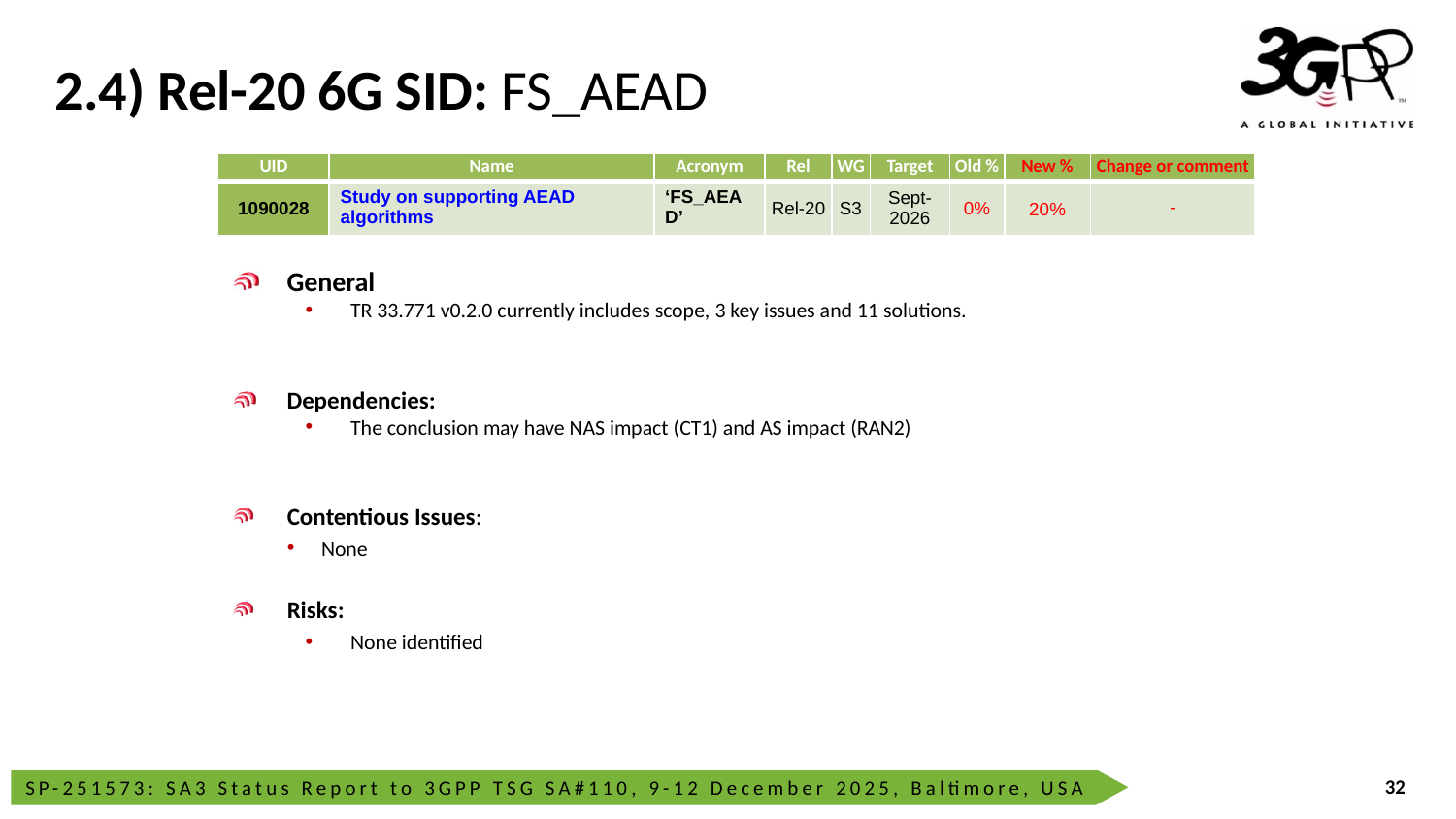

2.4) Rel-20 6G SID: FS_AEAD
| UID | Name | Acronym | Rel | WG | Target | Old % | New % | Change or comment |
| --- | --- | --- | --- | --- | --- | --- | --- | --- |
| 1090028 | Study on supporting AEAD algorithms | ‘FS\_AEAD’ | Rel-20 | S3 | Sept-2026 | 0% | 20% | - |
General
TR 33.771 v0.2.0 currently includes scope, 3 key issues and 11 solutions.

Dependencies:
The conclusion may have NAS impact (CT1) and AS impact (RAN2)

Contentious Issues:
None

Risks:
None identified